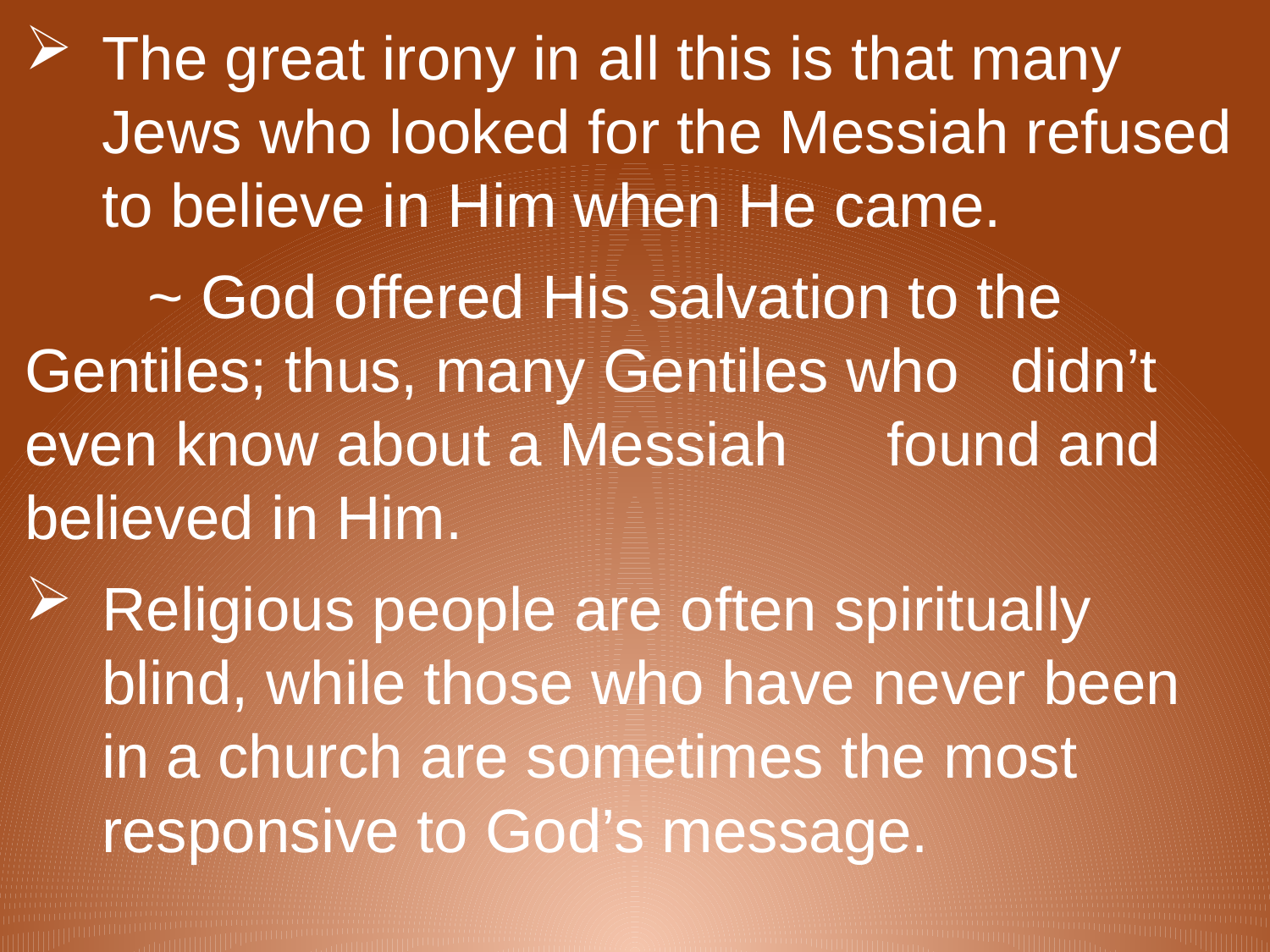

The great irony in all this is that many Jews who looked for the Messiah refused to believe in Him when He came.
		~ God offered His salvation to the 						Gentiles; thus, many Gentiles who 						didn’t even know about a Messiah 						found and believed in Him.
Religious people are often spiritually blind, while those who have never been in a church are sometimes the most responsive to God’s message.